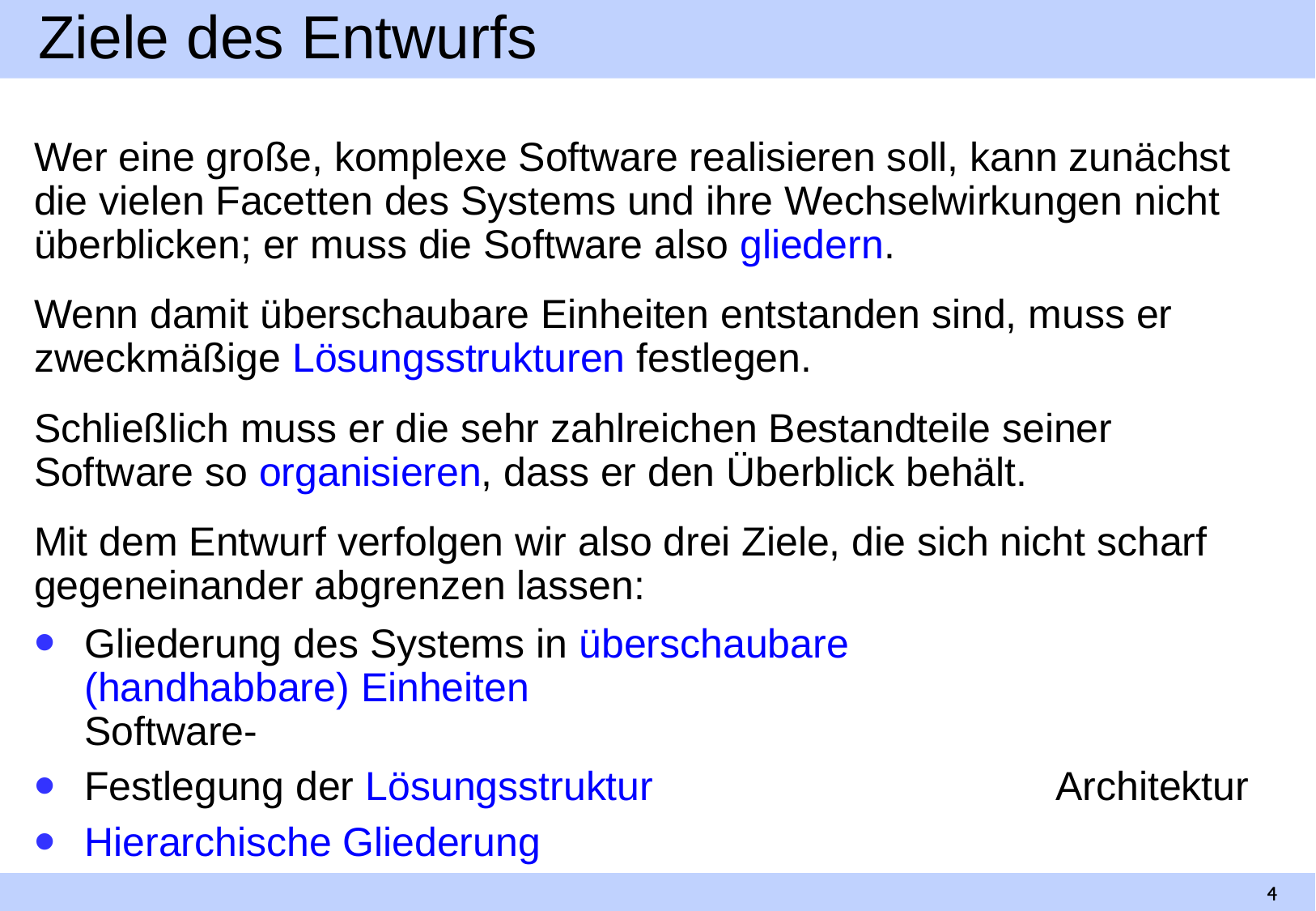

# Ziele des Entwurfs
Wer eine große, komplexe Software realisieren soll, kann zunächst die vielen Facetten des Systems und ihre Wechselwirkungen nicht überblicken; er muss die Software also gliedern.
Wenn damit überschaubare Einheiten entstanden sind, muss er zweckmäßige Lösungsstrukturen festlegen.
Schließlich muss er die sehr zahlreichen Bestandteile seiner Software so organisieren, dass er den Überblick behält.
Mit dem Entwurf verfolgen wir also drei Ziele, die sich nicht scharf gegeneinander abgrenzen lassen:
Gliederung des Systems in überschaubare
(handhabbare) Einheiten						Software-
Festlegung der Lösungsstruktur				Architektur
Hierarchische Gliederung

4